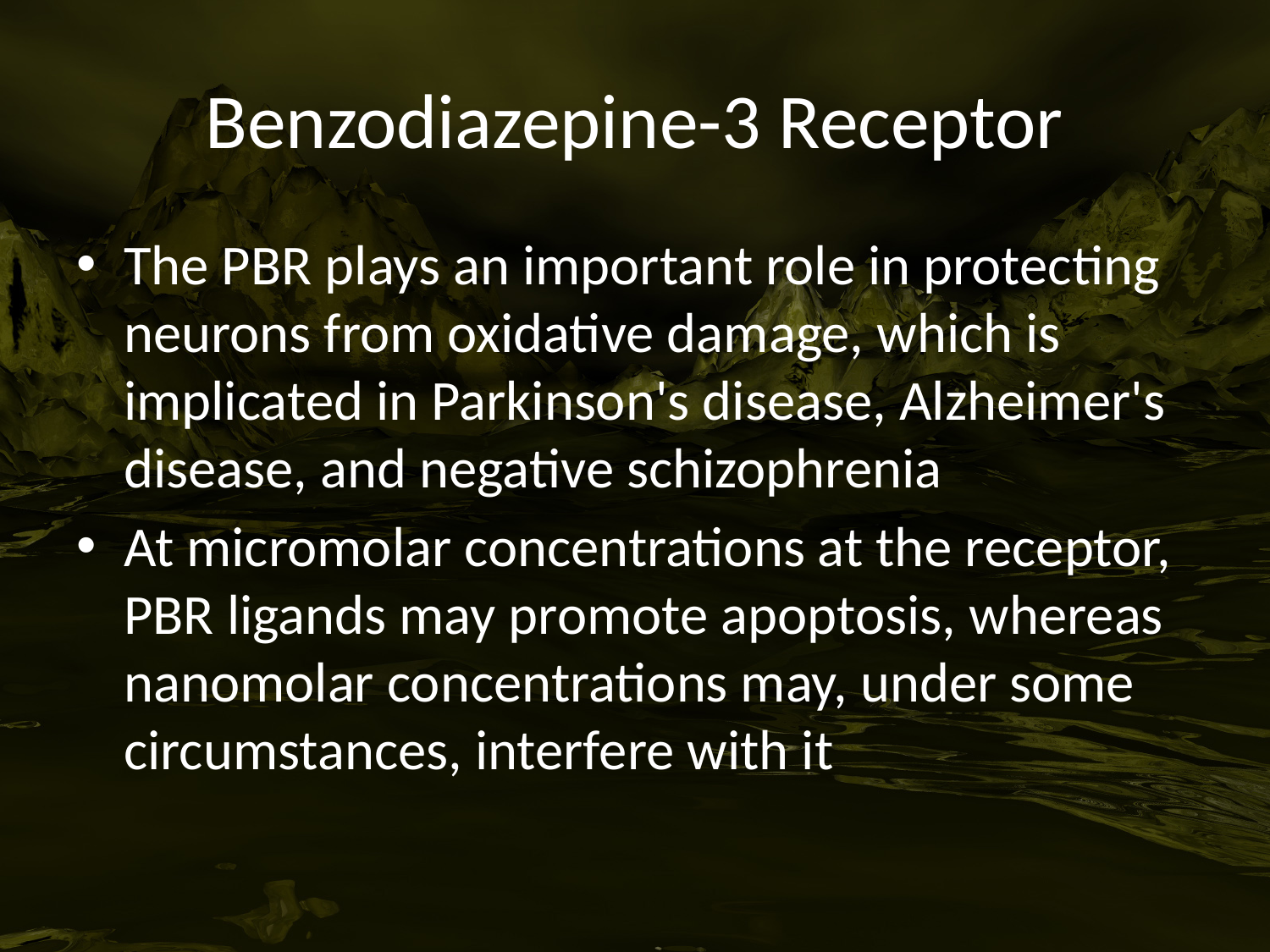

# Benzodiazepine-3 Receptor
The PBR plays an important role in protecting neurons from oxidative damage, which is implicated in Parkinson's disease, Alzheimer's disease, and negative schizophrenia
At micromolar concentrations at the receptor, PBR ligands may promote apoptosis, whereas nanomolar concentrations may, under some circumstances, interfere with it